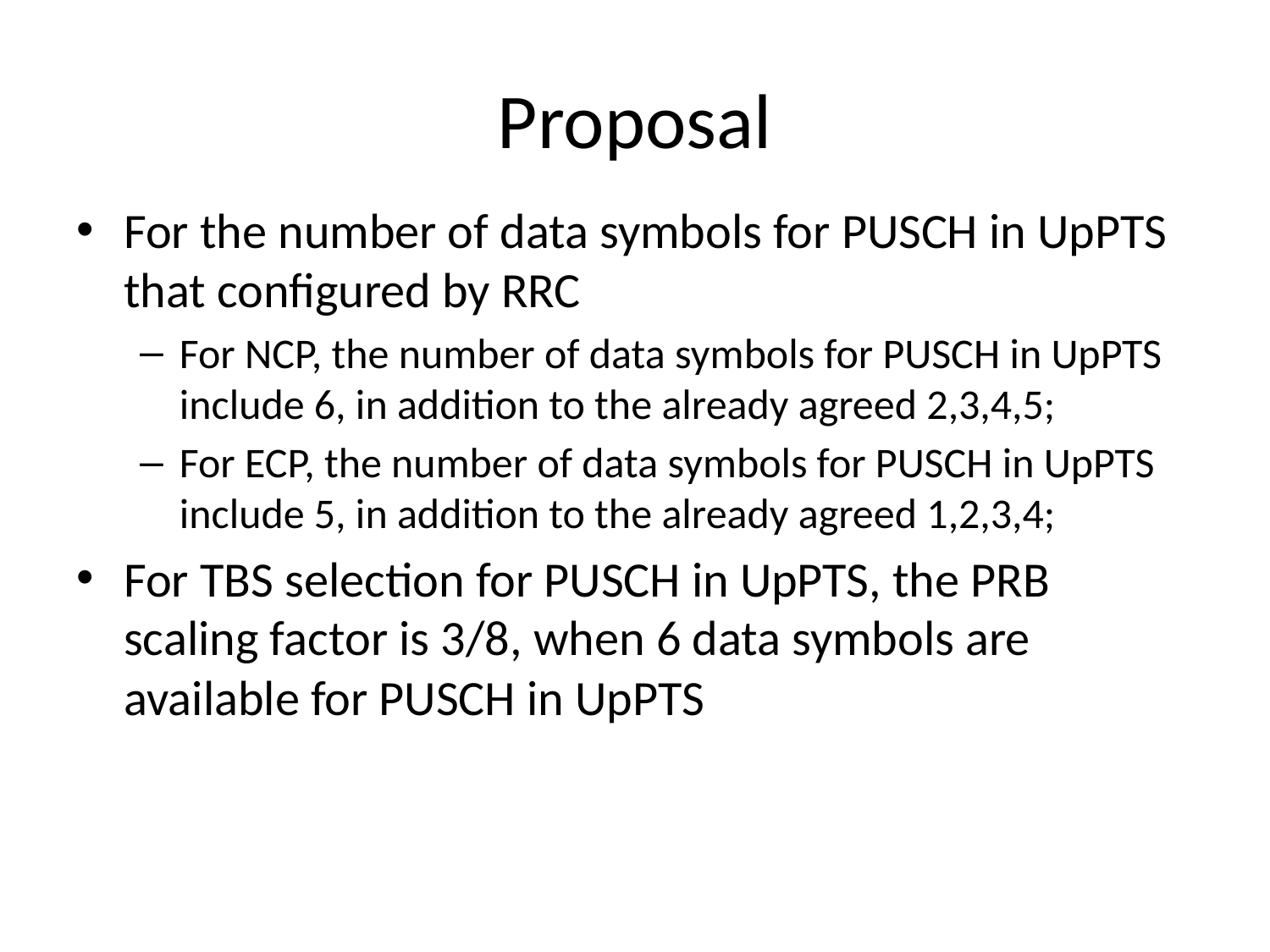

# Proposal
For the number of data symbols for PUSCH in UpPTS that configured by RRC
For NCP, the number of data symbols for PUSCH in UpPTS include 6, in addition to the already agreed 2,3,4,5;
For ECP, the number of data symbols for PUSCH in UpPTS include 5, in addition to the already agreed 1,2,3,4;
For TBS selection for PUSCH in UpPTS, the PRB scaling factor is 3/8, when 6 data symbols are available for PUSCH in UpPTS